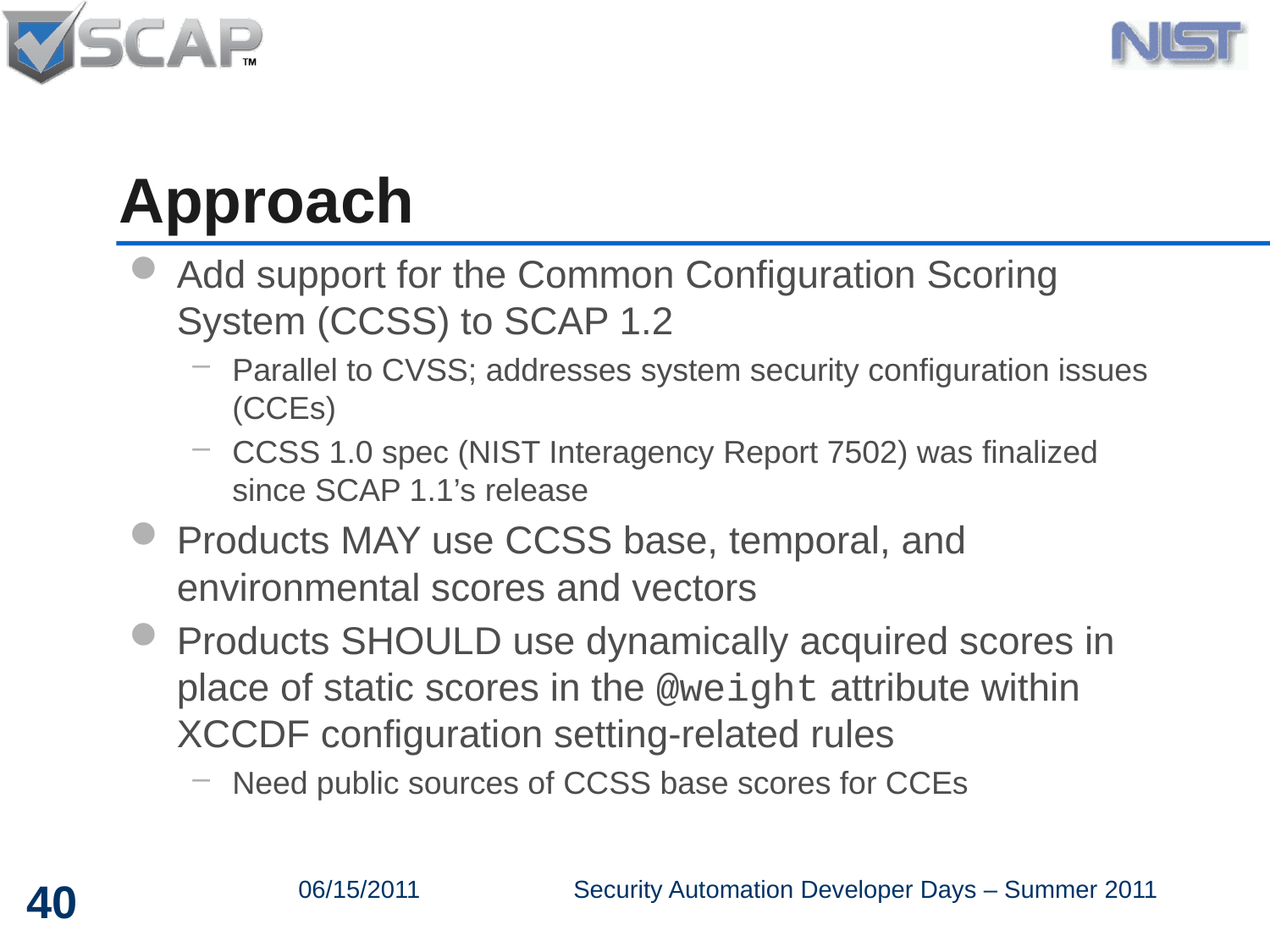

# Approach
Add support for the Common Configuration Scoring System (CCSS) to SCAP 1.2
Parallel to CVSS; addresses system security configuration issues (CCEs)
CCSS 1.0 spec (NIST Interagency Report 7502) was finalized since SCAP 1.1’s release
Products MAY use CCSS base, temporal, and environmental scores and vectors
Products SHOULD use dynamically acquired scores in place of static scores in the @weight attribute within XCCDF configuration setting-related rules
Need public sources of CCSS base scores for CCEs
40
06/15/2011
Security Automation Developer Days – Summer 2011